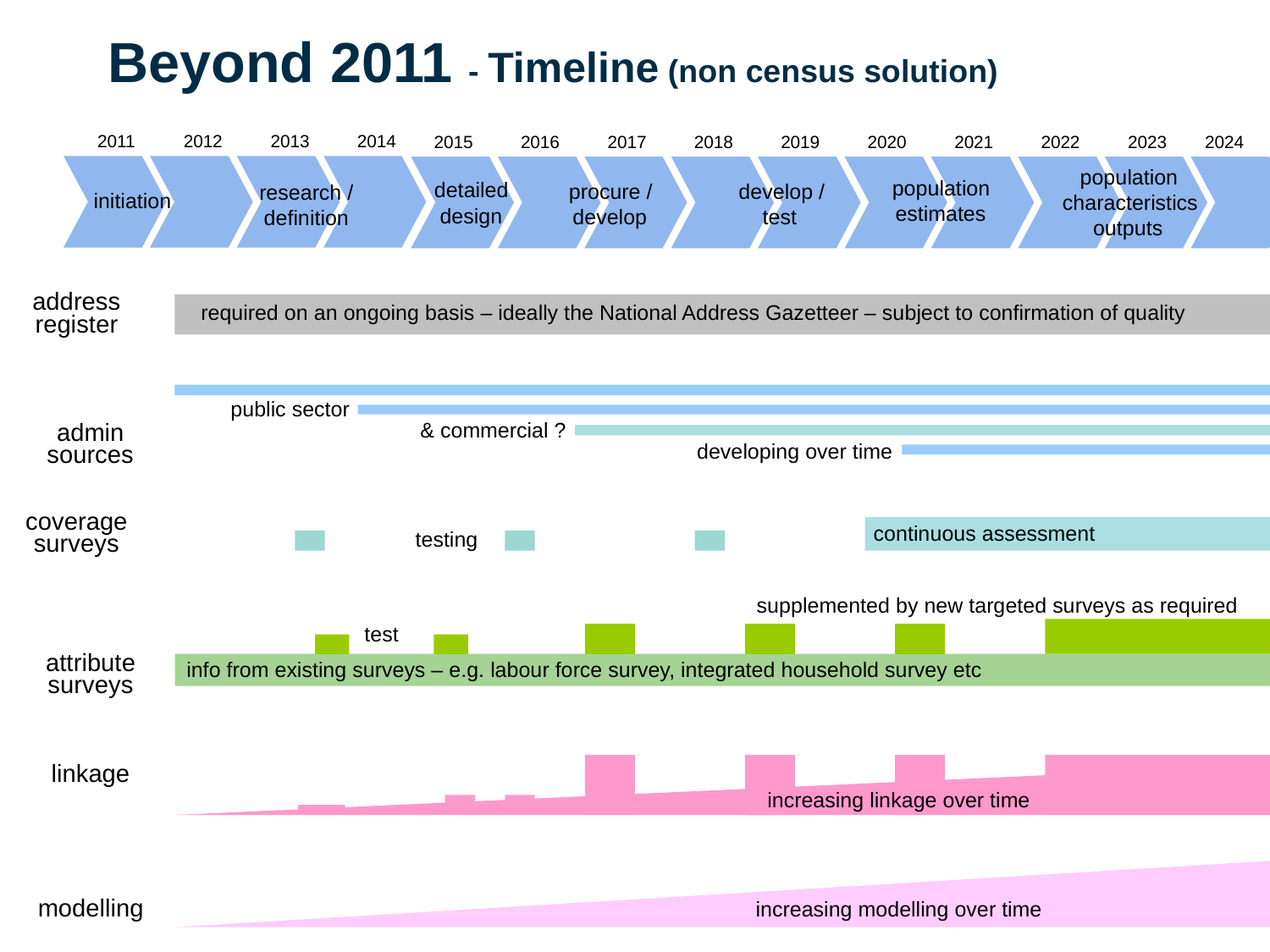

Beyond 2011 - Timeline (non census solution)
2011
2012
2013
2014
2015
2016
2017
2018
2019
2020
2021
2022
2023
2024

population
population
detailed
procure /
develop /
research /
definition
initiation
characteristics
estimates
design
develop
test
outputs
address
register

required on an ongoing basis – ideally the National Address Gazetteer – subject to confirmation of quality

public sector

& commercial ?
admin
sources

developing over time

coverage
surveys

continuous assessment
testing

supplemented by new targeted surveys as required

test
attribute
surveys

info from existing surveys – e.g. labour force survey, integrated household survey etc

linkage

increasing linkage over time

modelling
increasing modelling over time